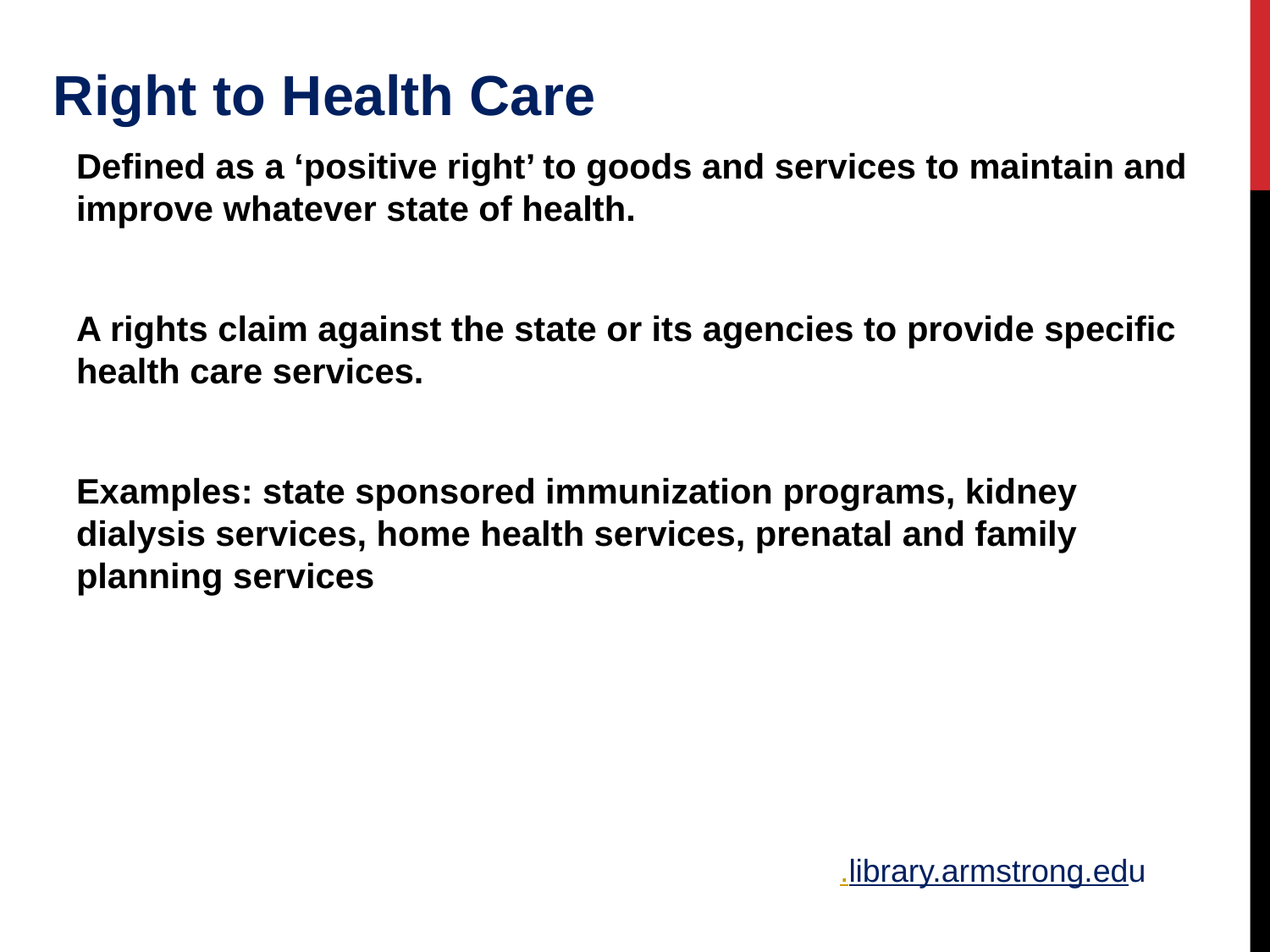

Right to Health Care
Defined as a ‘positive right’ to goods and services to maintain and improve whatever state of health.

A rights claim against the state or its agencies to provide specific health care services.

Examples: state sponsored immunization programs, kidney dialysis services, home health services, prenatal and family planning services
.library.armstrong.edu